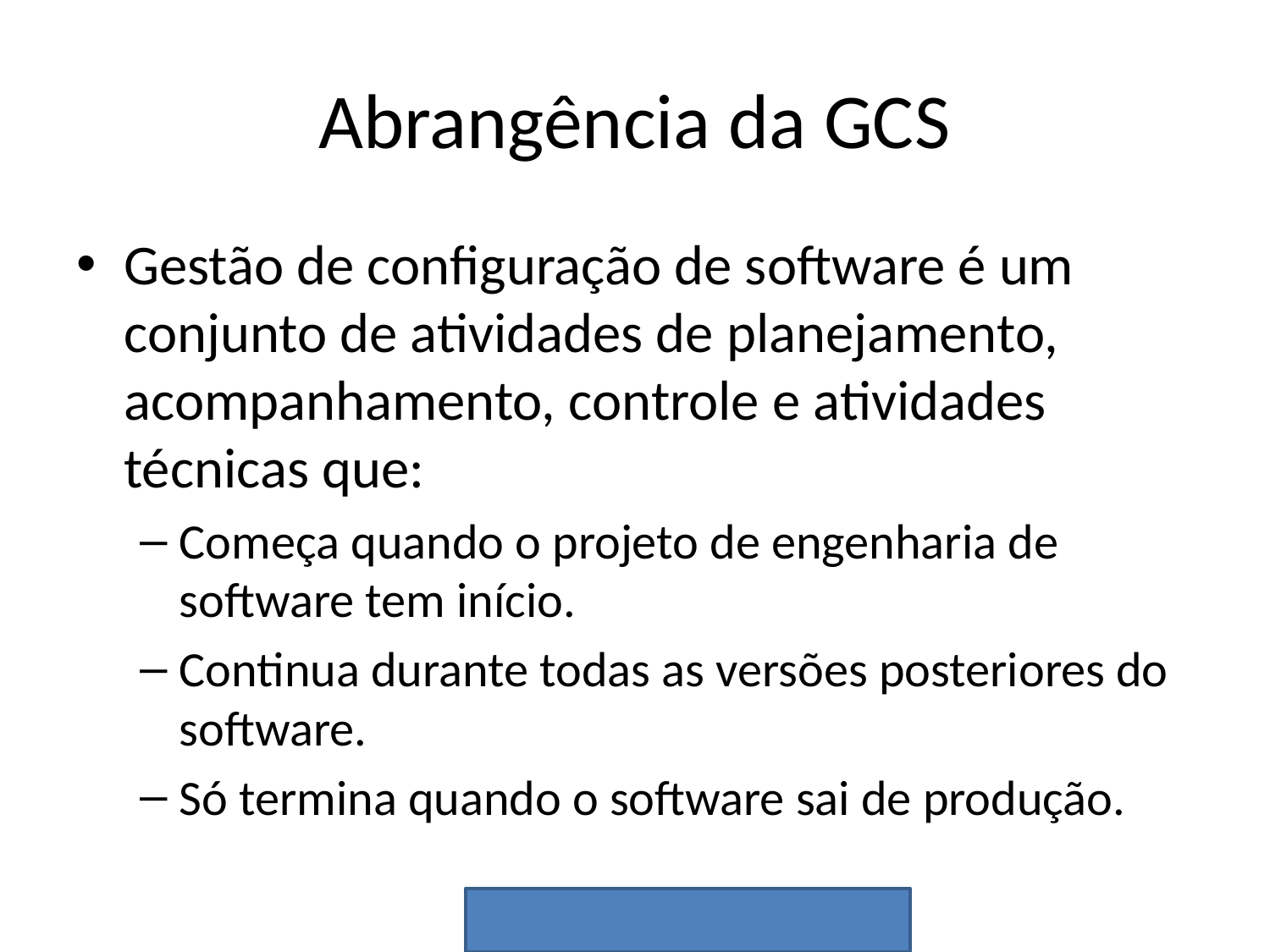

# Abrangência da GCS
Gestão de configuração de software é um conjunto de atividades de planejamento, acompanhamento, controle e atividades técnicas que:
Começa quando o projeto de engenharia de software tem início.
Continua durante todas as versões posteriores do software.
Só termina quando o software sai de produção.